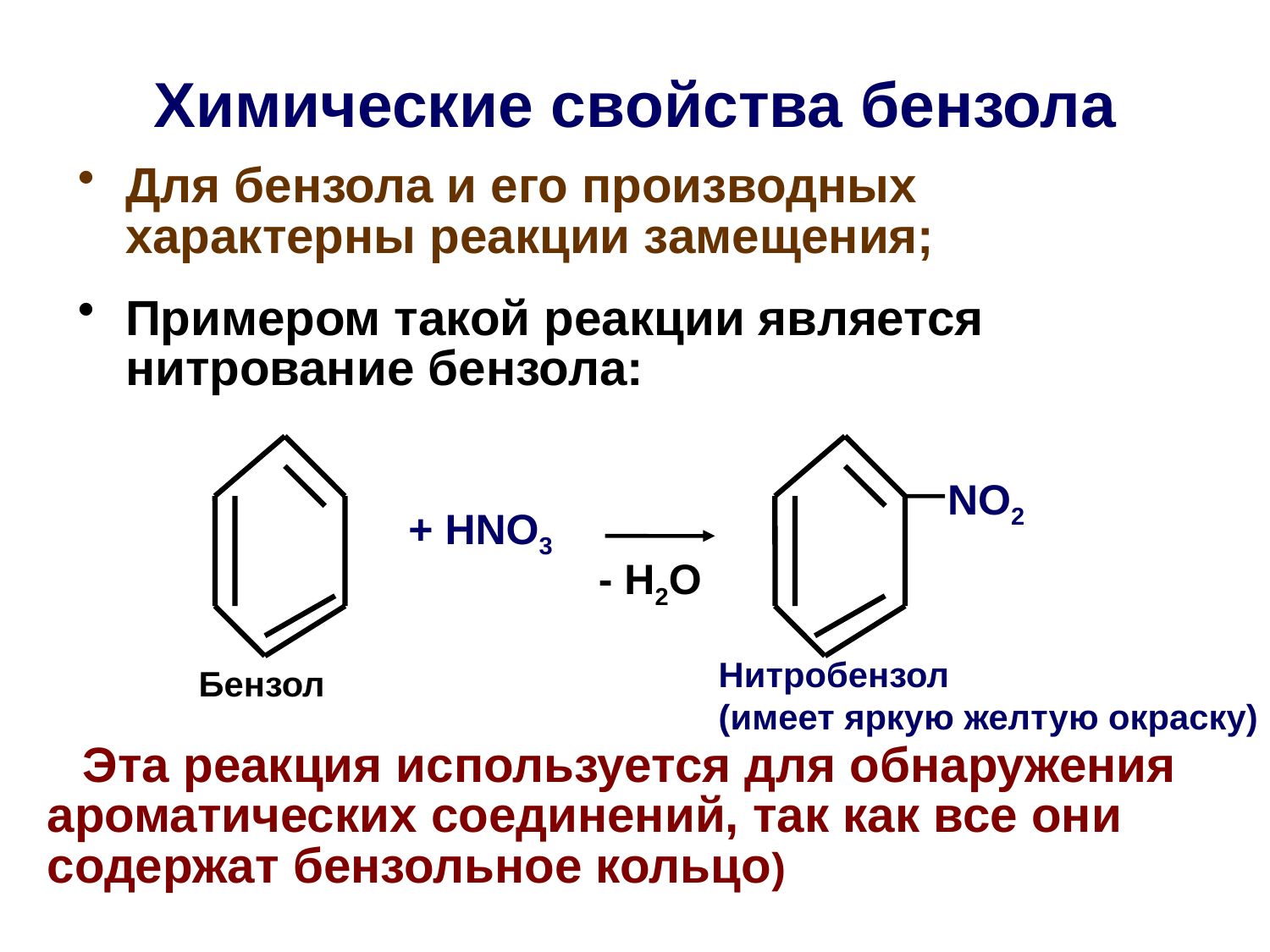

# Химические свoйства бензола
Для бензола и его производных характерны реакции замещения;
Примером такой реакции является  нитрование бензола:

NO2
+ HNO3

- H2O

Нитробензол
(имеет яркую желтую окраску)
Бензол
   Эта реакция используется для обнаружения ароматических соединений, так как все они содержат бензольное кольцо)